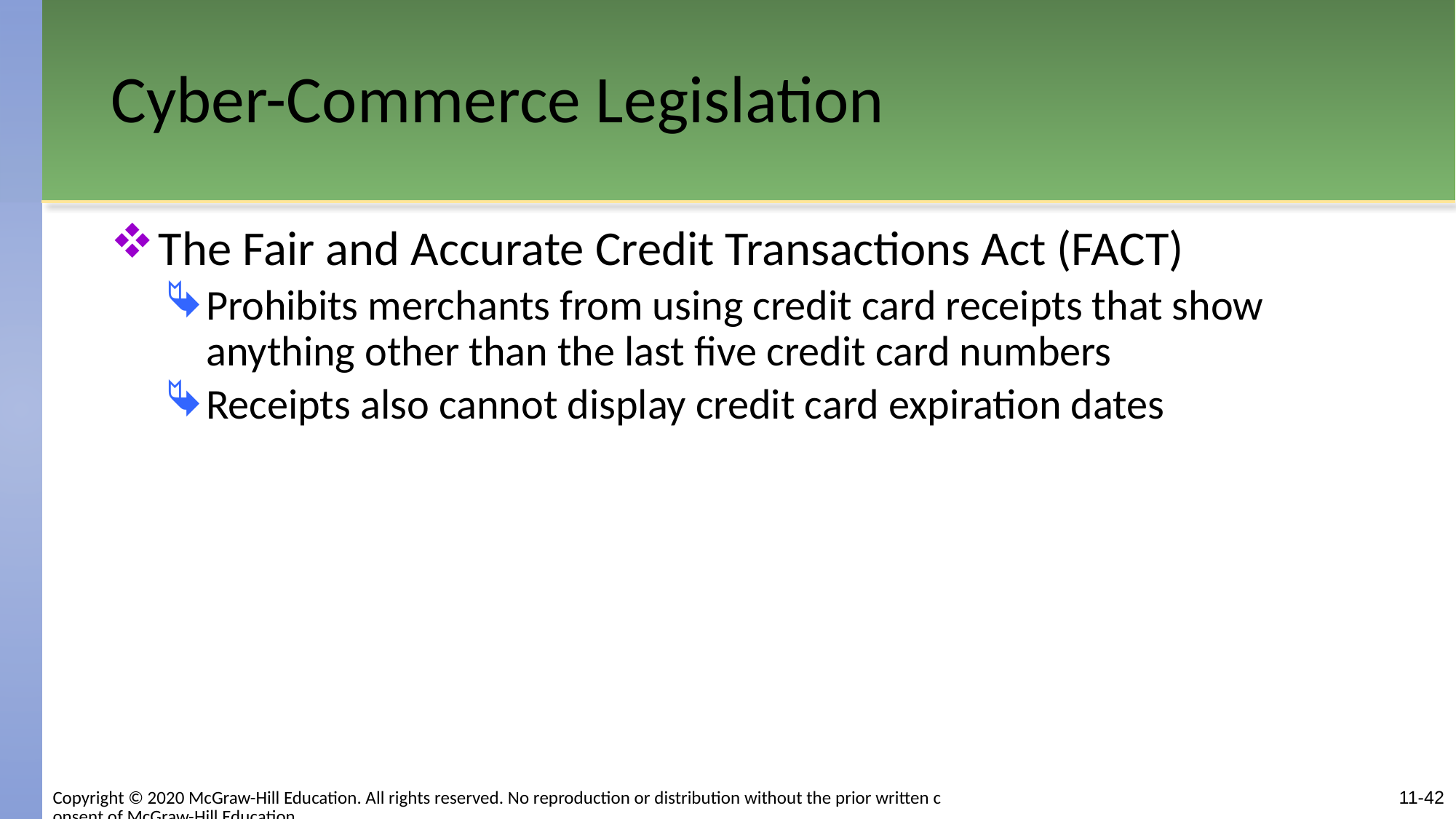

# Cyber-Commerce Legislation
The Fair and Accurate Credit Transactions Act (FACT)
Prohibits merchants from using credit card receipts that show anything other than the last five credit card numbers
Receipts also cannot display credit card expiration dates
Copyright © 2020 McGraw-Hill Education. All rights reserved. No reproduction or distribution without the prior written consent of McGraw-Hill Education.
11-42